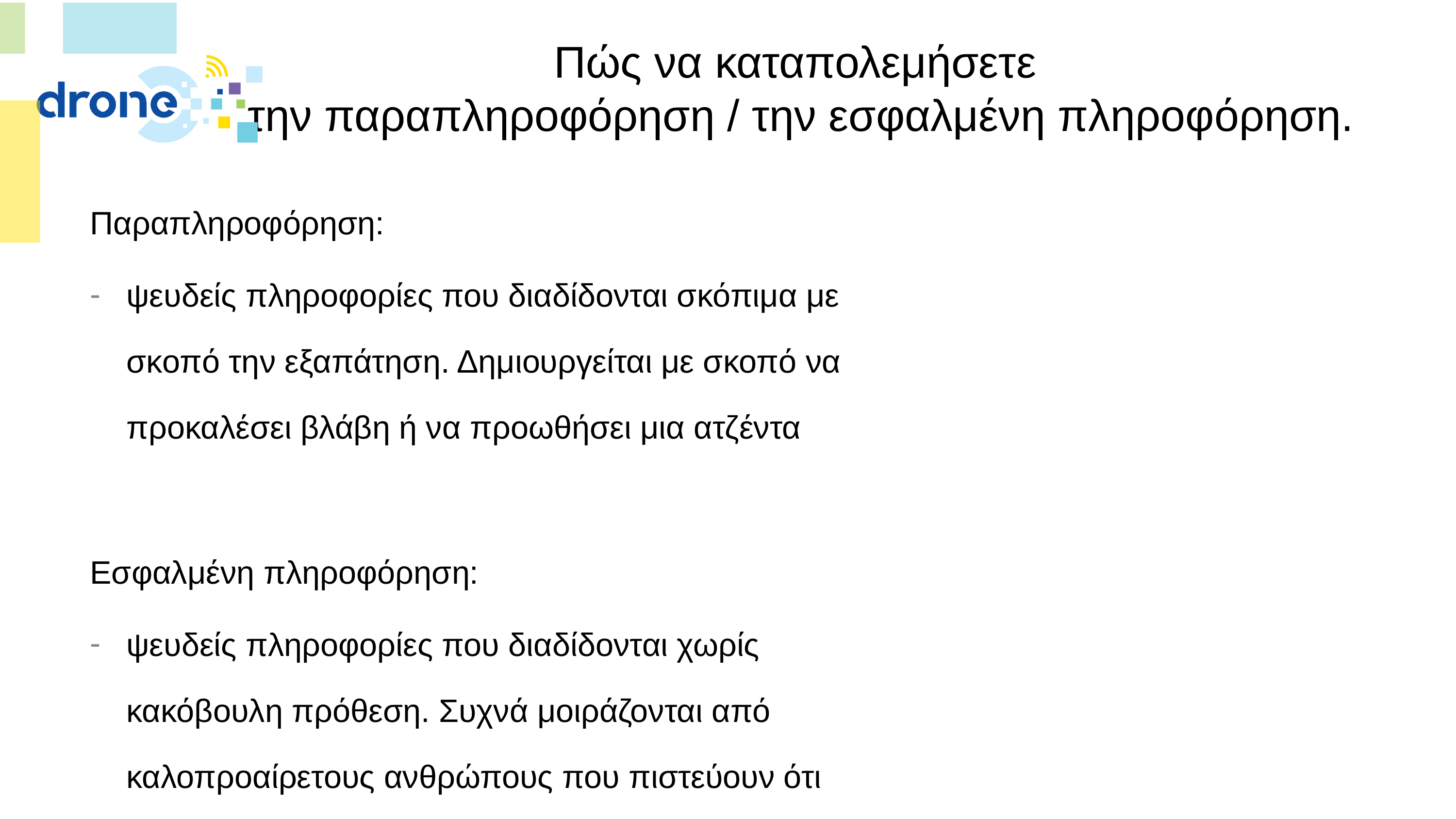

# Πώς να καταπολεμήσετε την παραπληροφόρηση / την εσφαλμένη πληροφόρηση.

Παραπληροφόρηση:
ψευδείς πληροφορίες που διαδίδονται σκόπιμα με σκοπό την εξαπάτηση. Δημιουργείται με σκοπό να προκαλέσει βλάβη ή να προωθήσει μια ατζέντα

Εσφαλμένη πληροφόρηση:
ψευδείς πληροφορίες που διαδίδονται χωρίς κακόβουλη πρόθεση. Συχνά μοιράζονται από καλοπροαίρετους ανθρώπους που πιστεύουν ότι είναι αληθινές.